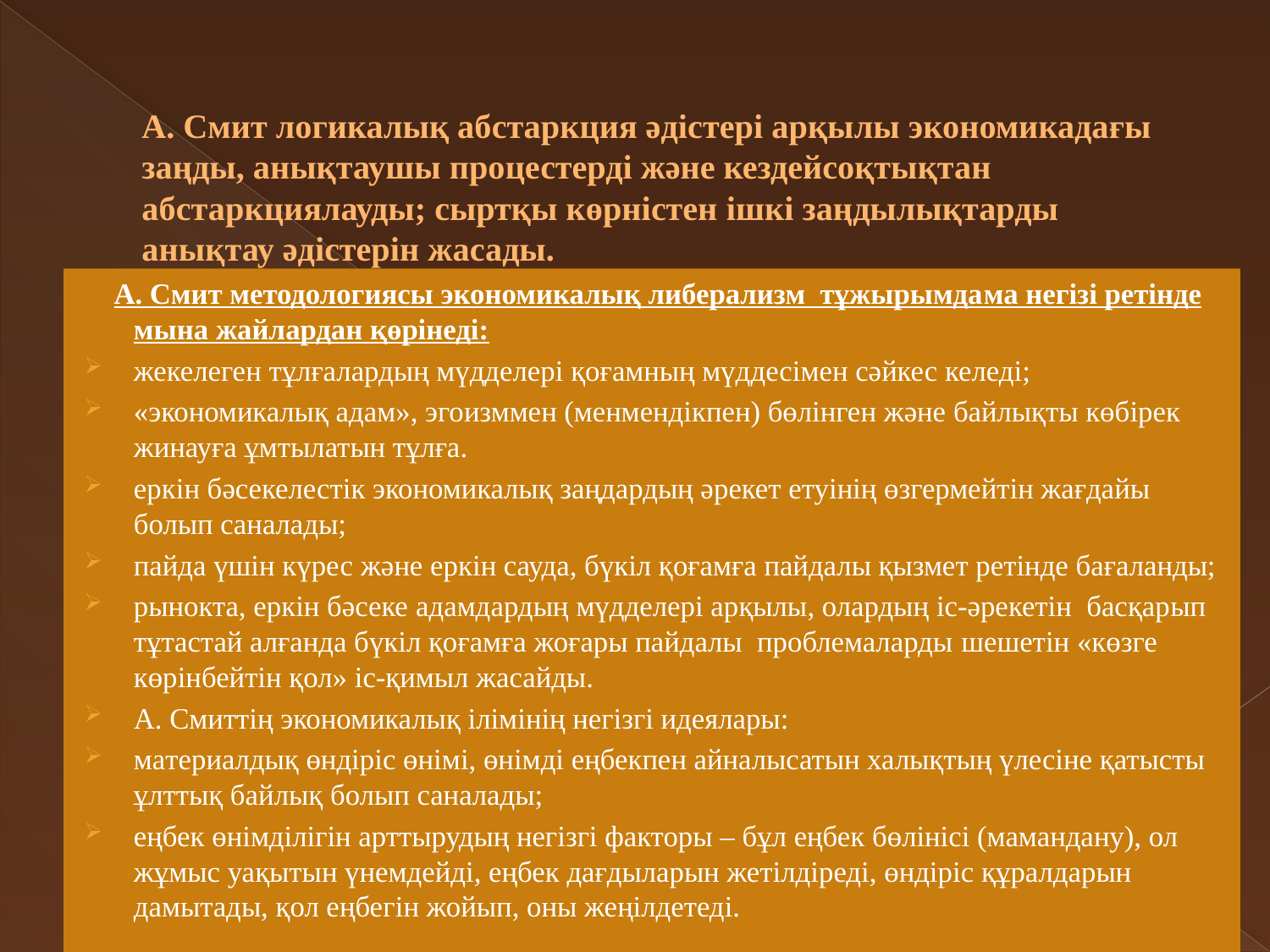

# А. Смит логикалық абстаркция әдістері арқылы экономикадағы заңды, анықтаушы процестерді және кездейсоқтықтан абстаркциялауды; сыртқы көрністен ішкі заңдылықтарды анықтау әдістерін жасады.
    А. Смит методологиясы экономикалық либерализм  тұжырымдама негізі ретінде мына жайлардан қөрінеді:
жекелеген тұлғалардың мүдделері қоғамның мүддесімен сәйкес келеді;
«экономикалық адам», эгоизммен (менмендікпен) бөлінген және байлықты көбірек жинауға ұмтылатын тұлға.
еркін бәсекелестік экономикалық заңдардың әрекет етуінің өзгермейтін жағдайы болып саналады;
пайда үшін күрес және еркін сауда, бүкіл қоғамға пайдалы қызмет ретінде бағаланды;
рынокта, еркін бәсеке адамдардың мүдделері арқылы, олардың іс-әрекетін  басқарып тұтастай алғанда бүкіл қоғамға жоғары пайдалы  проблемаларды шешетін «көзге көрінбейтін қол» іс-қимыл жасайды.
А. Смиттің экономикалық ілімінің негізгі идеялары:
материалдық өндіріс өнімі, өнімді еңбекпен айналысатын халықтың үлесіне қатысты ұлттық байлық болып саналады;
еңбек өнімділігін арттырудың негізгі факторы – бұл еңбек бөлінісі (мамандану), ол жұмыс уақытын үнемдейді, еңбек дағдыларын жетілдіреді, өндіріс құралдарын дамытады, қол еңбегін жойып, оны жеңілдетеді.